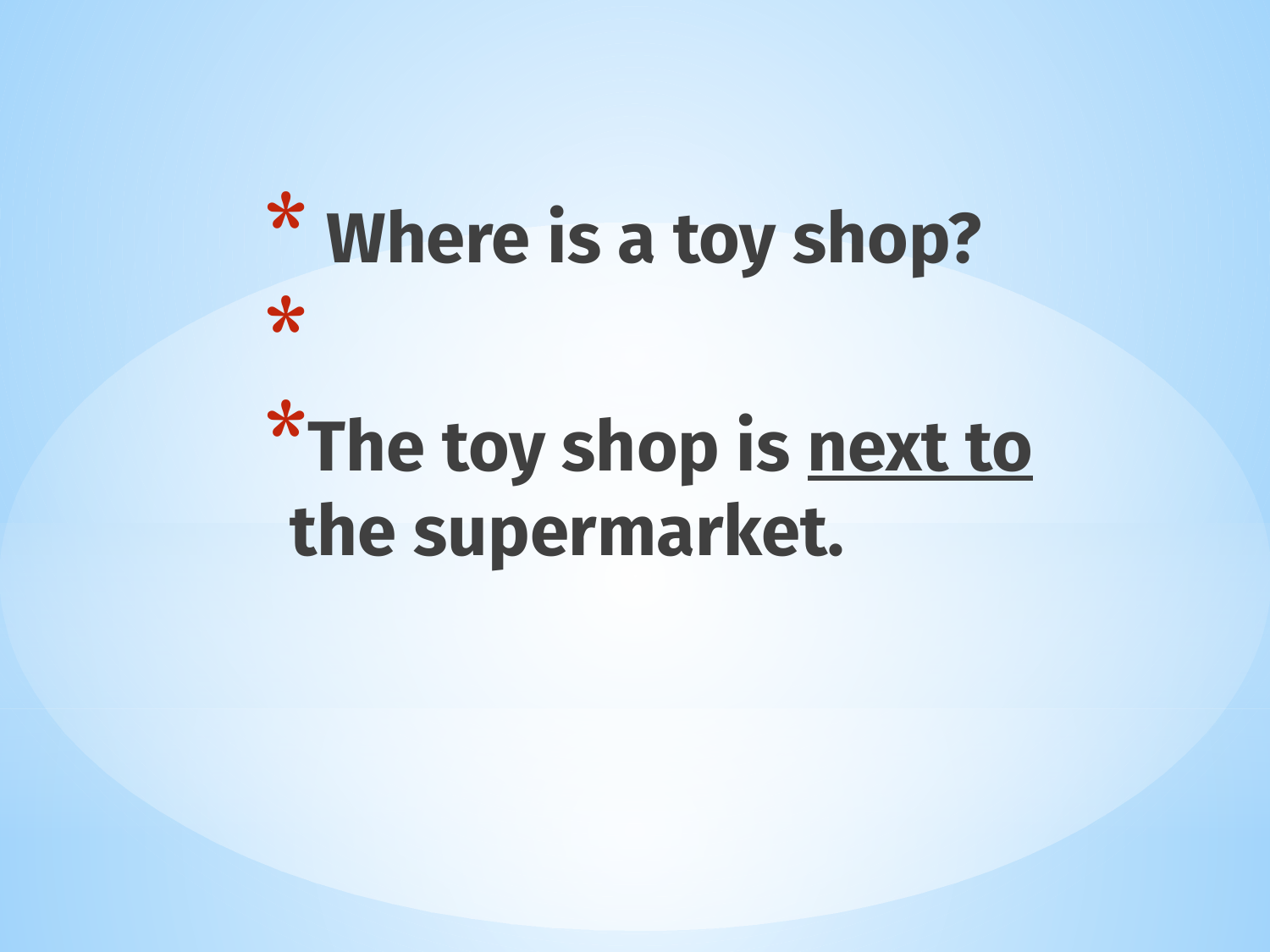

Where is a toy shop?

The toy shop is next to the supermarket.

#